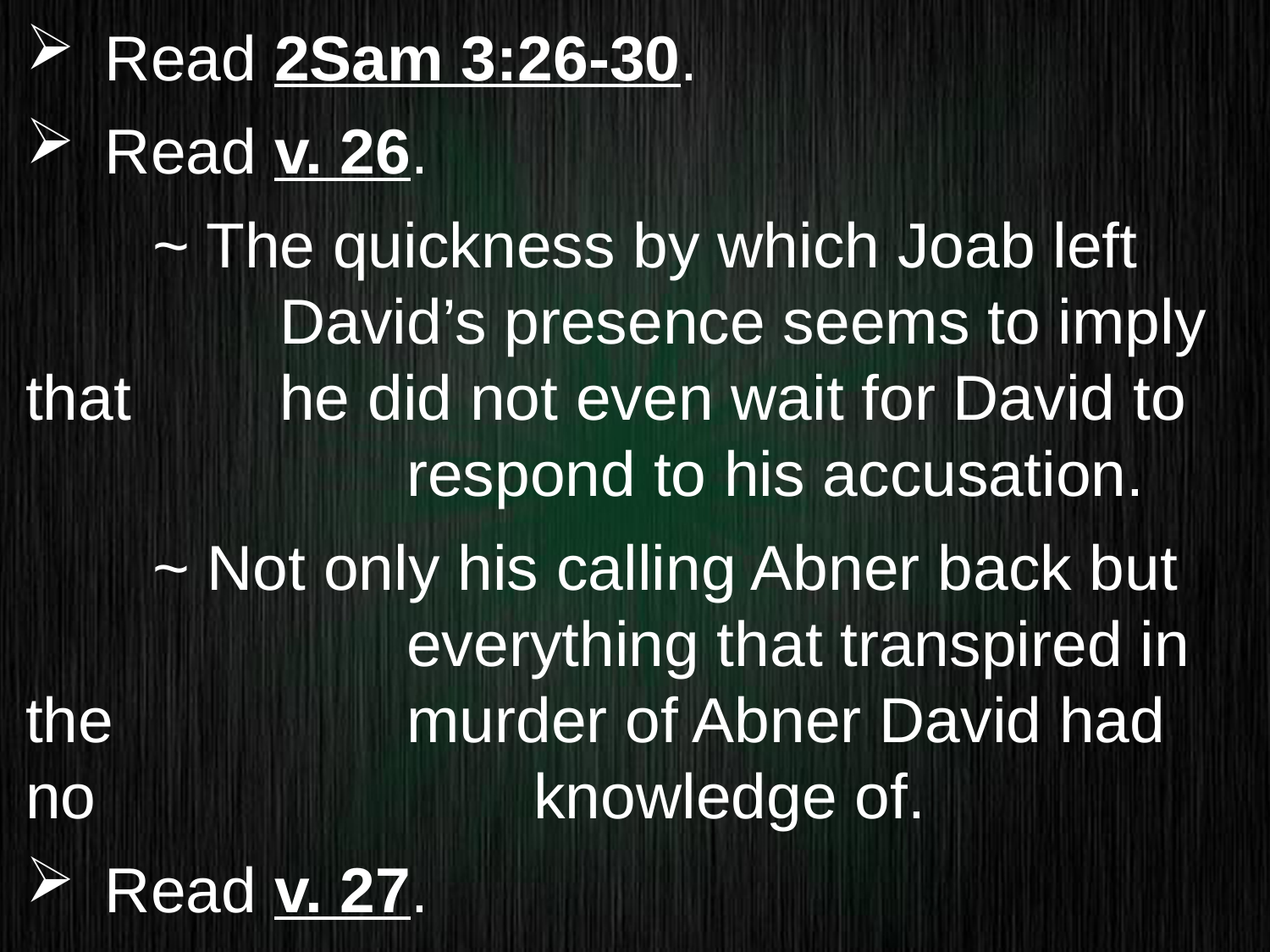

Read 2Sam 3:26-30.
Read v. 26.
	~ The quickness by which Joab left 			David’s presence seems to imply that 		he did not even wait for David to 			respond to his accusation.
	~ Not only his calling Abner back but 			everything that transpired in the 			murder of Abner David had no 				knowledge of.
Read v. 27.